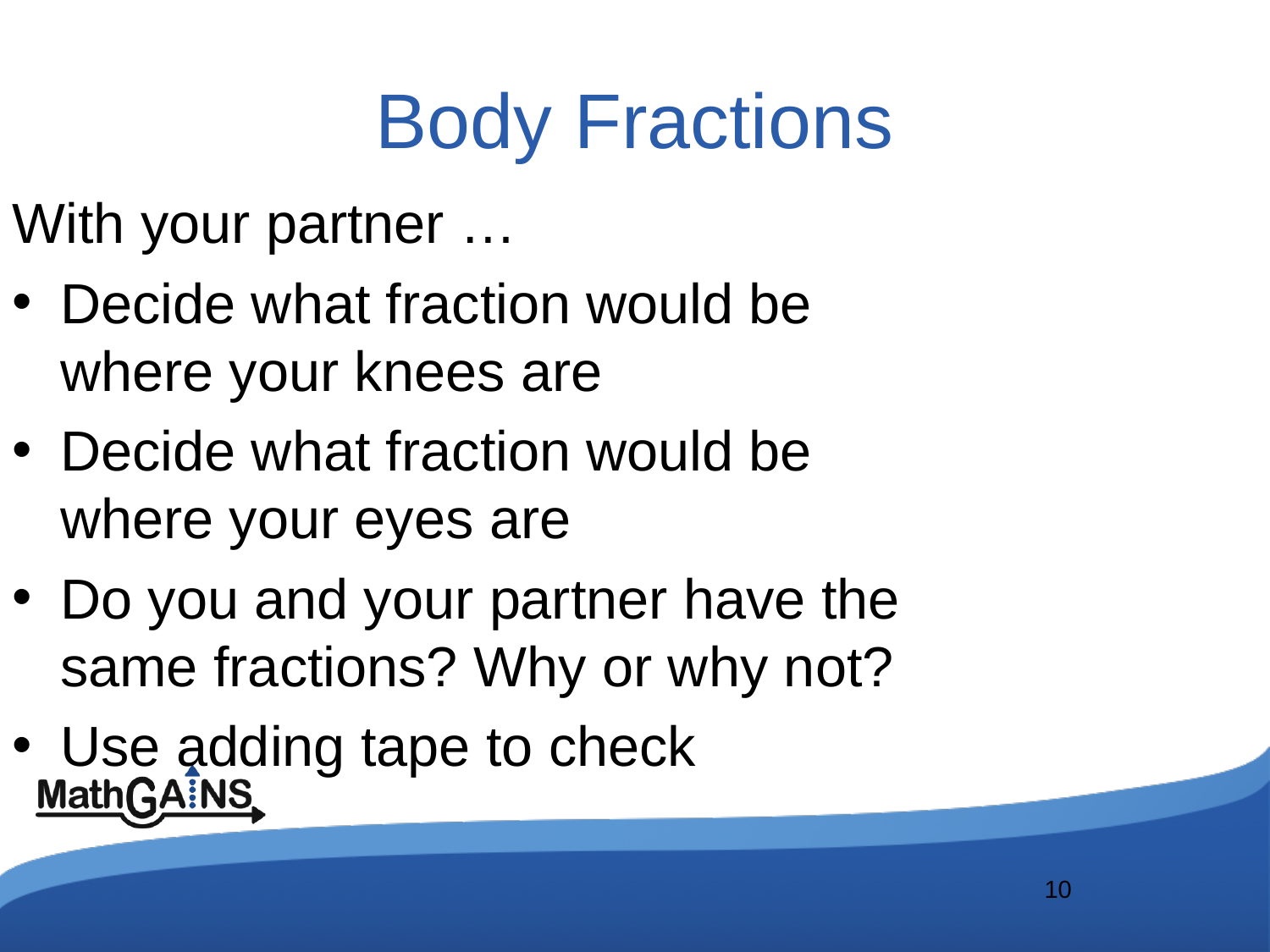

Body Fractions
With your partner …
Decide what fraction would be where your knees are
Decide what fraction would be where your eyes are
Do you and your partner have the same fractions? Why or why not?
Use adding tape to check

10